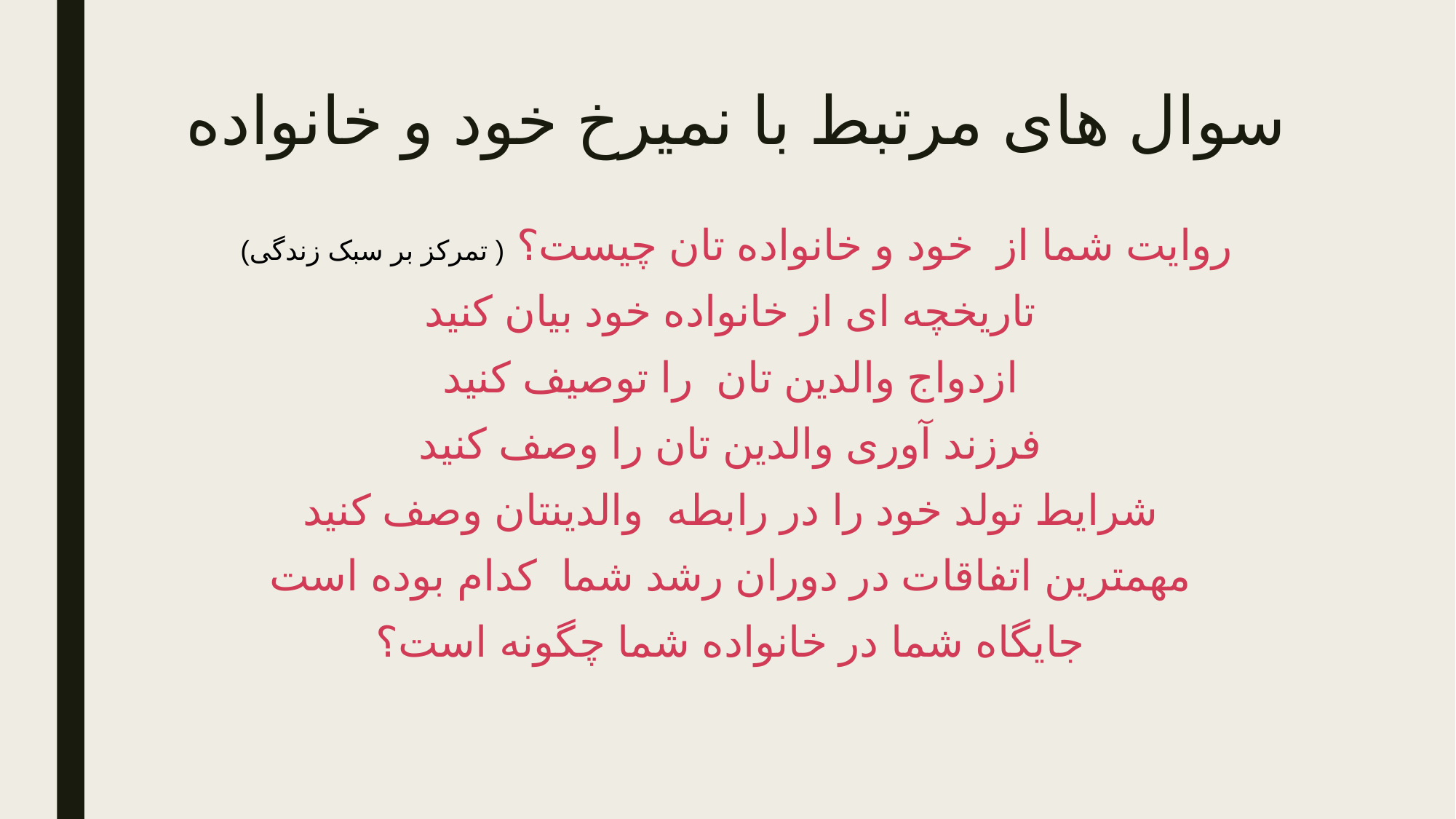

# سوال های مرتبط با نمیرخ خود و خانواده
روایت شما از  خود و خانواده تان چیست؟ ( تمرکز بر سبک زندگی)
تاریخچه ای از خانواده خود بیان کنید
ازدواج والدین تان  را توصیف کنید
فرزند آوری والدین تان را وصف کنید
شرایط تولد خود را در رابطه  والدینتان وصف کنید
مهمترین اتفاقات در دوران رشد شما  کدام بوده است
جایگاه شما در خانواده شما چگونه است؟